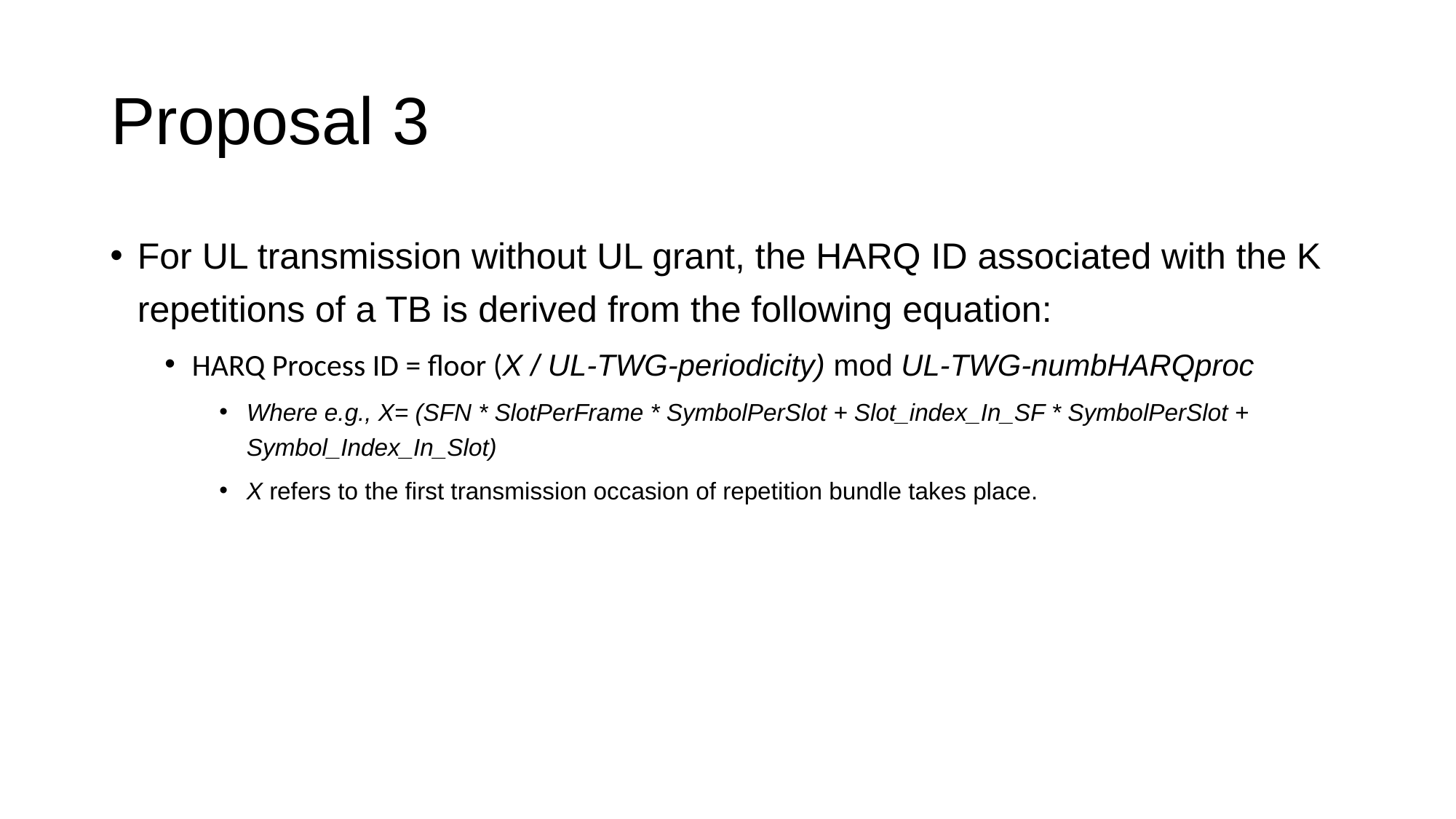

# Proposal 3
For UL transmission without UL grant, the HARQ ID associated with the K repetitions of a TB is derived from the following equation:
HARQ Process ID = floor (X / UL-TWG-periodicity) mod UL-TWG-numbHARQproc
Where e.g., X= (SFN * SlotPerFrame * SymbolPerSlot + Slot_index_In_SF * SymbolPerSlot + Symbol_Index_In_Slot)
X refers to the first transmission occasion of repetition bundle takes place.